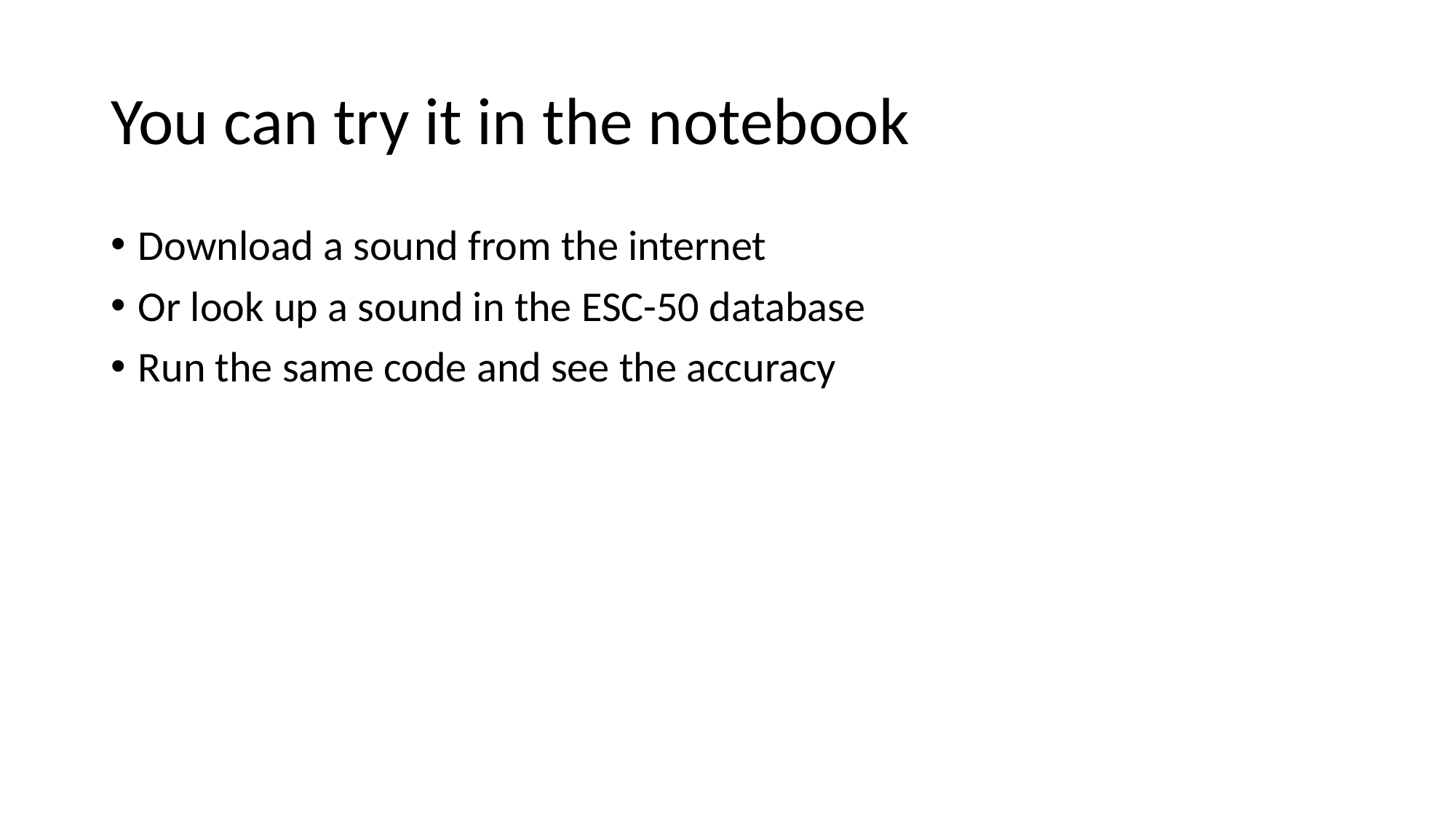

# You can try it in the notebook
Download a sound from the internet
Or look up a sound in the ESC-50 database
Run the same code and see the accuracy